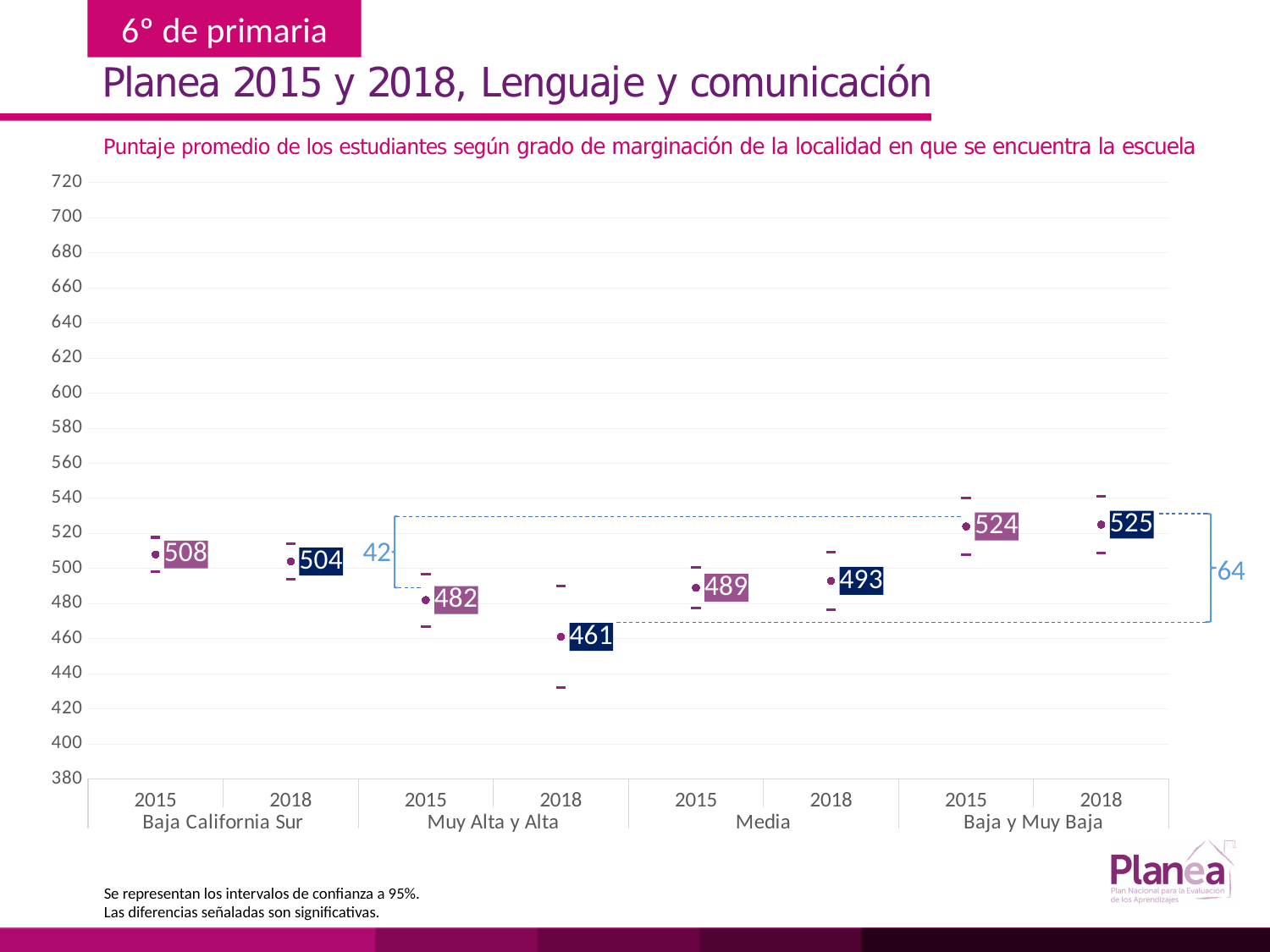

Planea 2015 y 2018, Lenguaje y comunicación

Puntaje promedio de los estudiantes según grado de marginación de la localidad en que se encuentra la escuela

### Chart

| Category |  |  |  |
|---|---|---|---|
| 2015 | 498.249 | 517.751 | 508.0 |
| 2018 | 493.851 | 514.149 | 504.0 |
| 2015 | 467.075 | 496.925 | 482.0 |
| 2018 | 431.946 | 490.054 | 461.0 |
| 2015 | 477.259 | 500.741 | 489.0 |
| 2018 | 476.682 | 509.318 | 493.0 |
| 2015 | 507.682 | 540.318 | 524.0 |
| 2018 | 508.881 | 541.119 | 525.0 |
64

42
Se representan los intervalos de confianza a 95%.
Las diferencias señaladas son significativas.